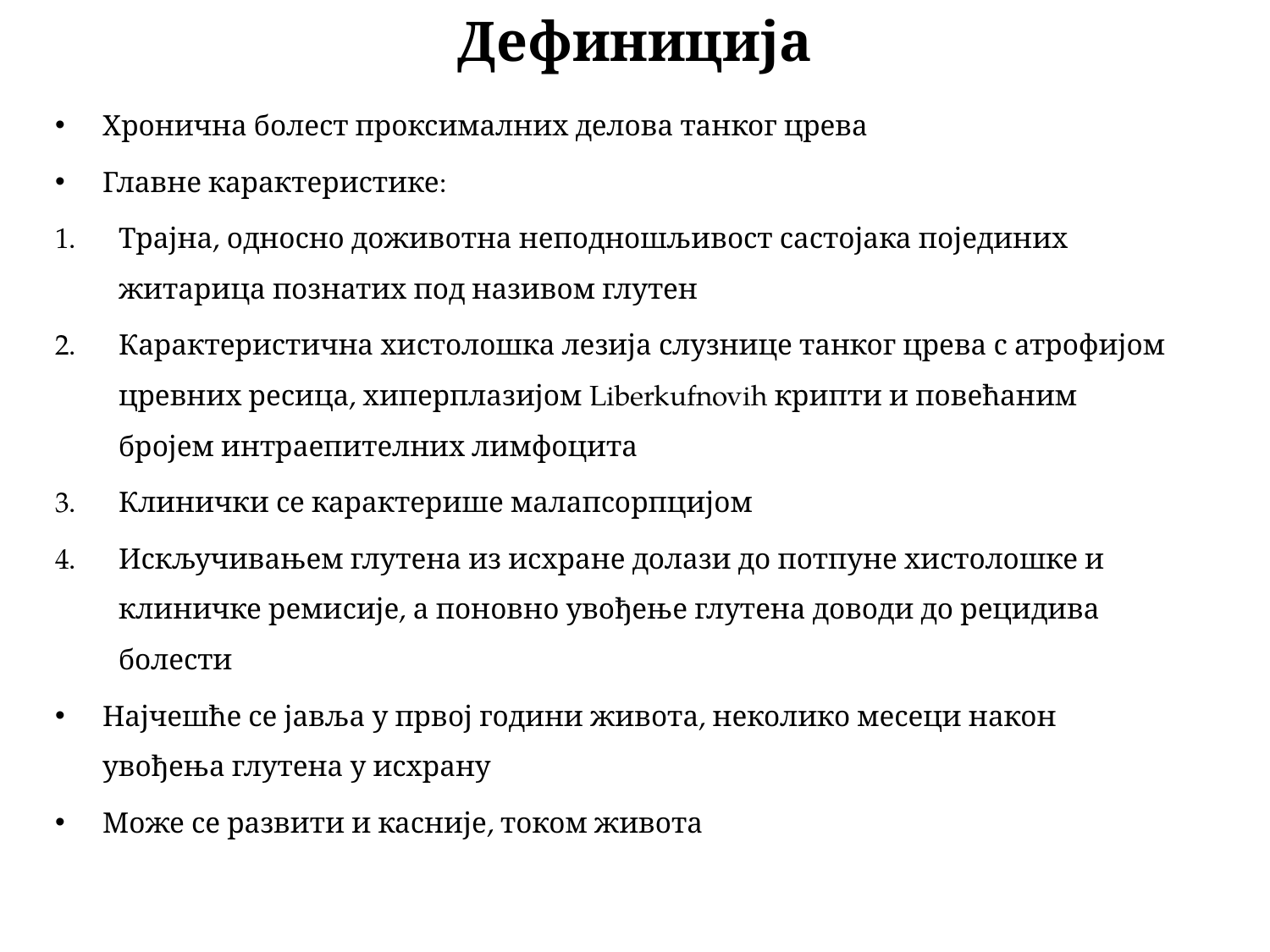

# Дефиниција
Хронична болест проксималних делова танког црева
Главне карактеристике:
Трајна, односно доживотна неподношљивост састојака појединих житарица познатих под називом глутен
Карактеристична хистолошка лезија слузнице танког црева с атрофијом цревних ресица, хиперплазијом Liberkufnovih крипти и повећаним бројем интраепителних лимфоцита
Клинички се карактерише малапсорпцијом
Искључивањем глутена из исхране долази до потпуне хистолошке и клиничке ремисије, а поновно увођење глутена доводи до рецидива болести
Најчешће се јавља у првој години живота, неколико месеци након увођења глутена у исхрану
Може се развити и касније, током живота